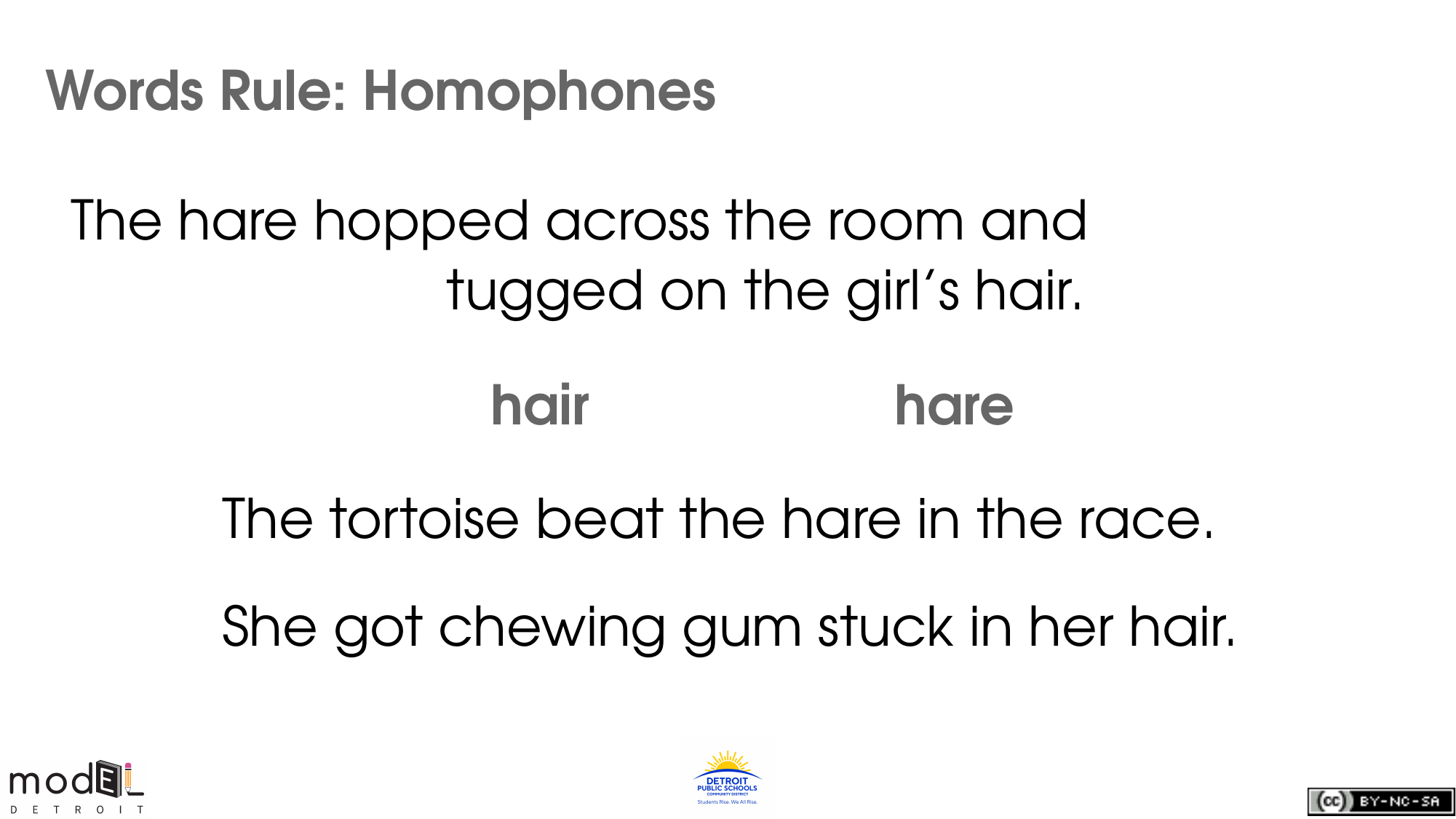

# Words Rule: Homophones
 The hare hopped across the room and                            tugged on the girl’s hair.

hair   		     hare
The tortoise beat the hare in the race.
  She got chewing gum stuck in her hair.